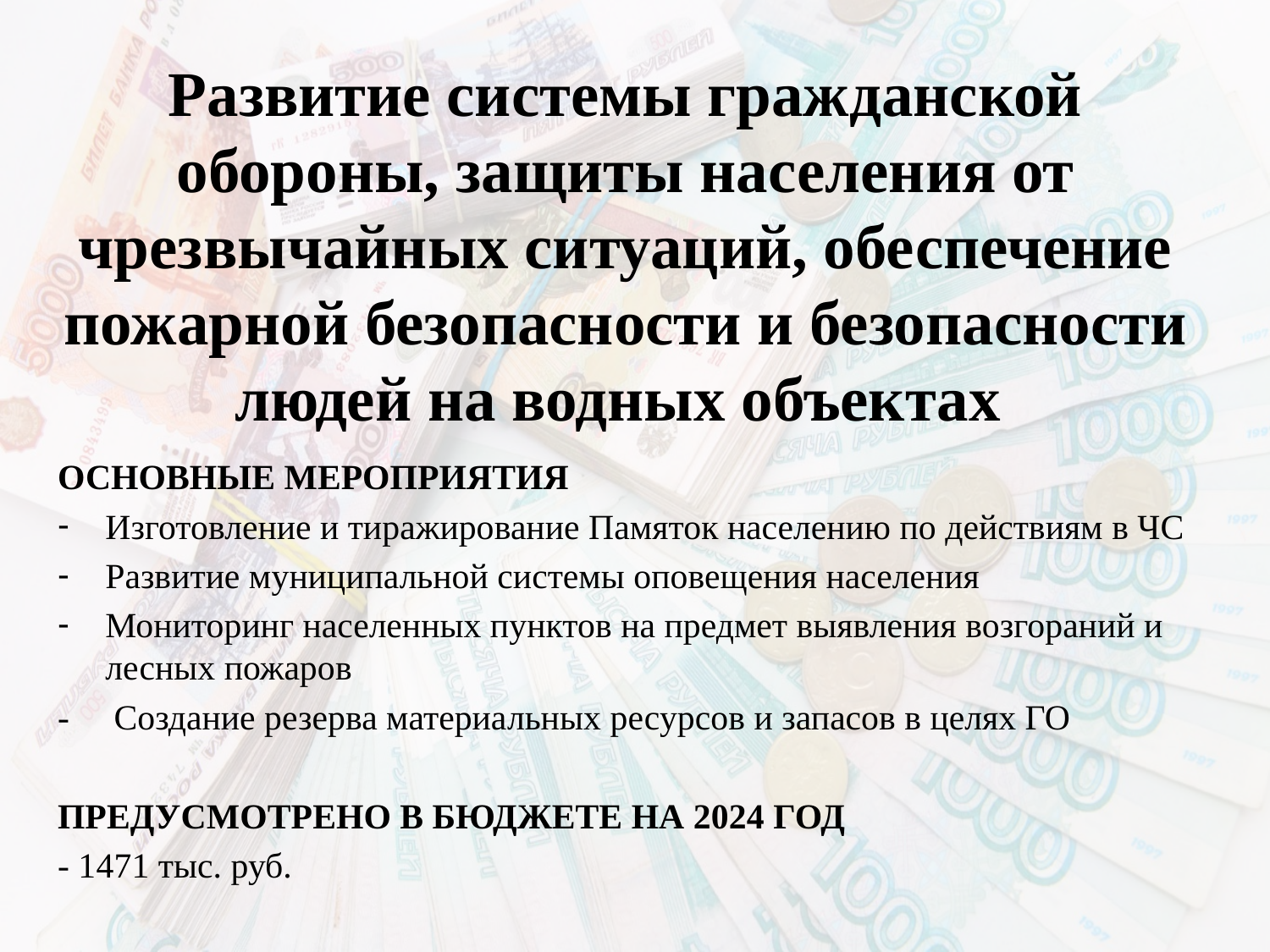

# Развитие системы гражданской обороны, защиты населения от чрезвычайных ситуаций, обеспечение пожарной безопасности и безопасности людей на водных объектах
ОСНОВНЫЕ МЕРОПРИЯТИЯ
Изготовление и тиражирование Памяток населению по действиям в ЧС
Развитие муниципальной системы оповещения населения
Мониторинг населенных пунктов на предмет выявления возгораний и лесных пожаров
-     Создание резерва материальных ресурсов и запасов в целях ГО

ПРЕДУСМОТРЕНО В БЮДЖЕТЕ НА 2024 ГОД
- 1471 тыс. руб.